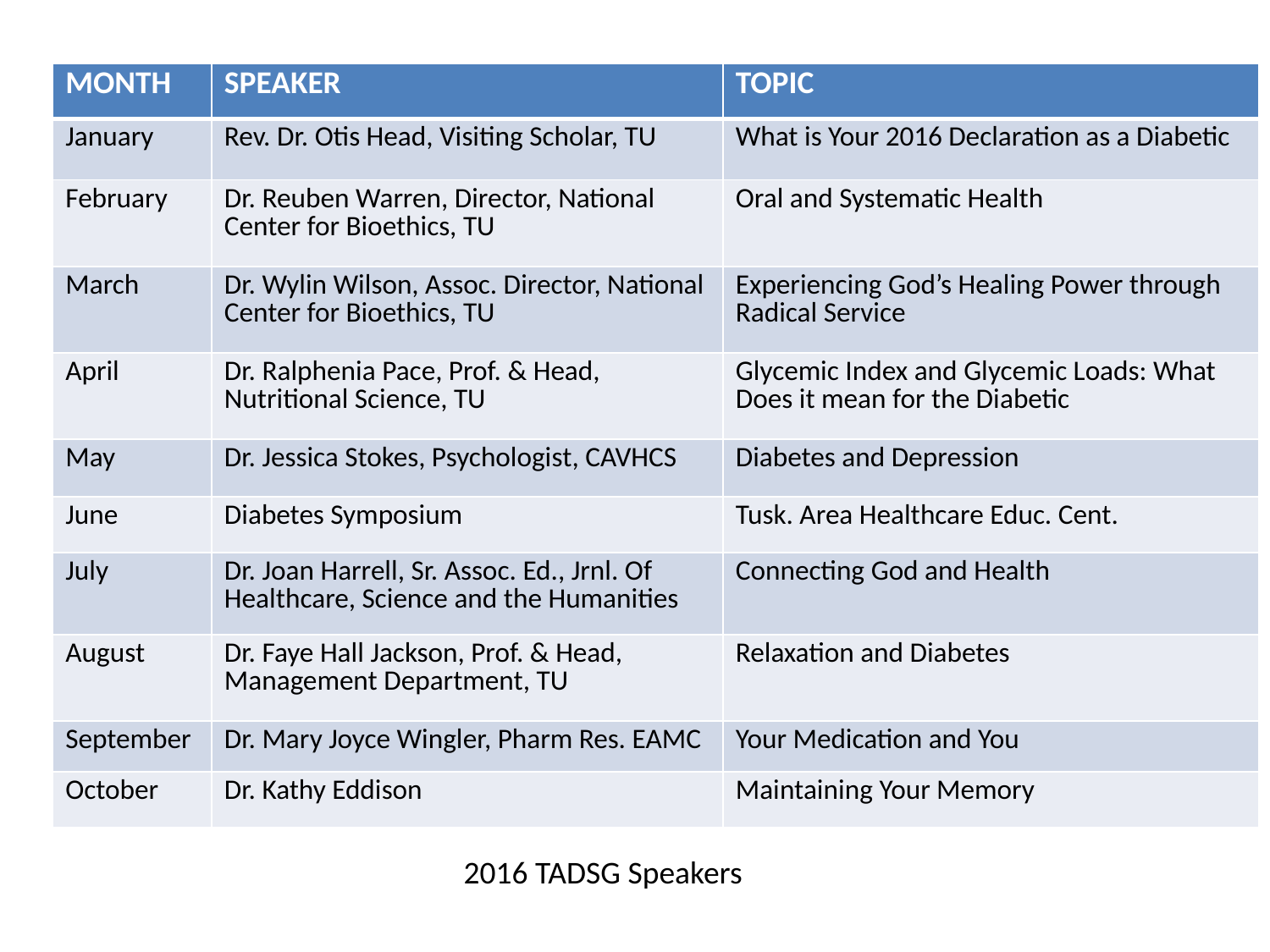

| MONTH | SPEAKER | TOPIC |
| --- | --- | --- |
| January | Rev. Dr. Otis Head, Visiting Scholar, TU | What is Your 2016 Declaration as a Diabetic |
| February | Dr. Reuben Warren, Director, National Center for Bioethics, TU | Oral and Systematic Health |
| March | Dr. Wylin Wilson, Assoc. Director, National Center for Bioethics, TU | Experiencing God’s Healing Power through Radical Service |
| April | Dr. Ralphenia Pace, Prof. & Head, Nutritional Science, TU | Glycemic Index and Glycemic Loads: What Does it mean for the Diabetic |
| May | Dr. Jessica Stokes, Psychologist, CAVHCS | Diabetes and Depression |
| June | Diabetes Symposium | Tusk. Area Healthcare Educ. Cent. |
| July | Dr. Joan Harrell, Sr. Assoc. Ed., Jrnl. Of Healthcare, Science and the Humanities | Connecting God and Health |
| August | Dr. Faye Hall Jackson, Prof. & Head, Management Department, TU | Relaxation and Diabetes |
| September | Dr. Mary Joyce Wingler, Pharm Res. EAMC | Your Medication and You |
| October | Dr. Kathy Eddison | Maintaining Your Memory |
2016 TADSG Speakers